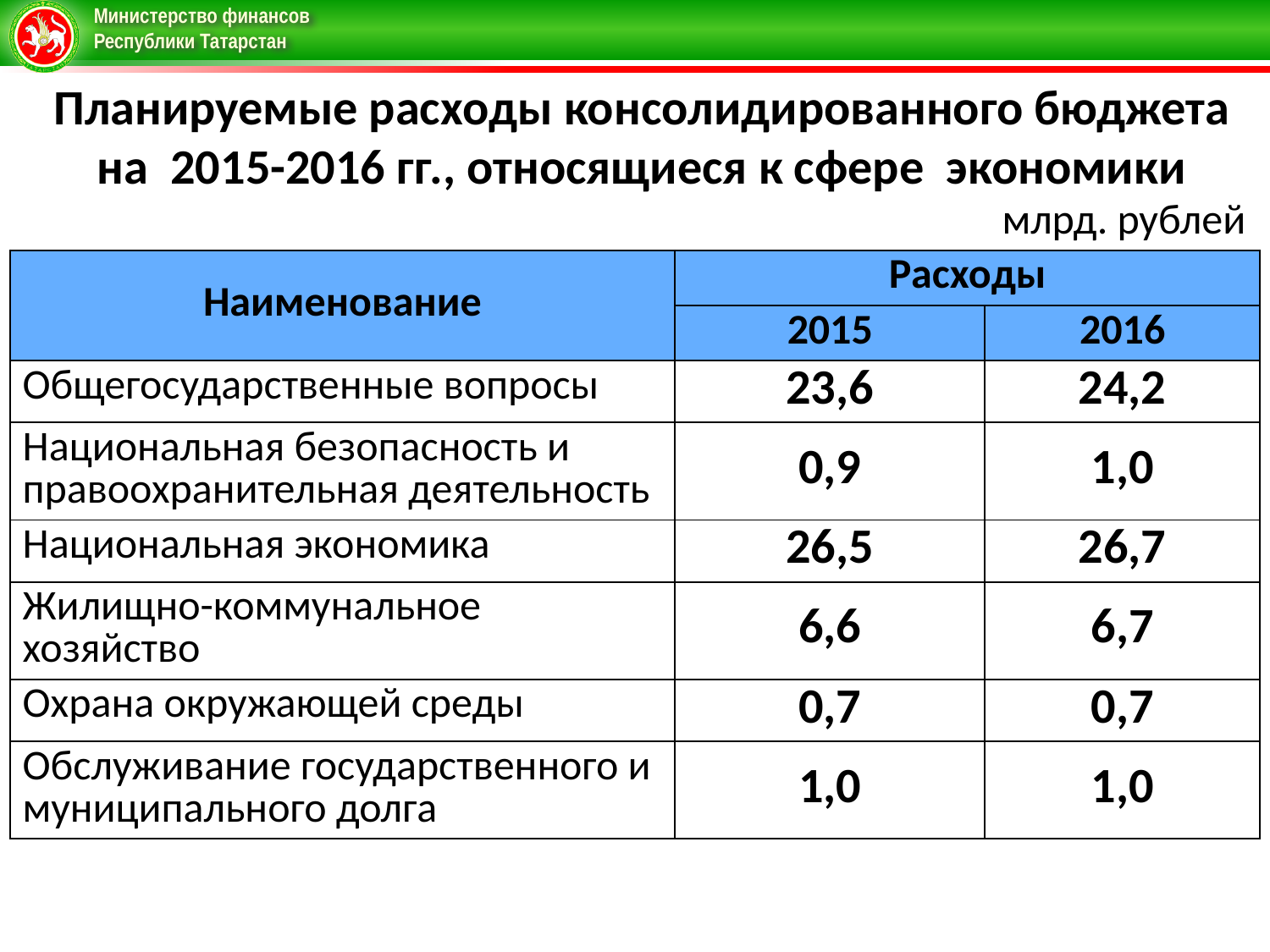

Планируемые расходы консолидированного бюджета на  2015-2016 гг., относящиеся к сфере  экономики
млрд. рублей
| Наименование | Расходы |  |
| --- | --- | --- |
|  | 2015 | 2016 |
| Общегосударственные вопросы | 23,6 | 24,2 |
| Национальная безопасность и правоохранительная деятельность | 0,9 | 1,0 |
| Национальная экономика | 26,5 | 26,7 |
| Жилищно-коммунальное хозяйство | 6,6 | 6,7 |
| Охрана окружающей среды | 0,7 | 0,7 |
| Обслуживание государственного и муниципального долга | 1,0 | 1,0 |